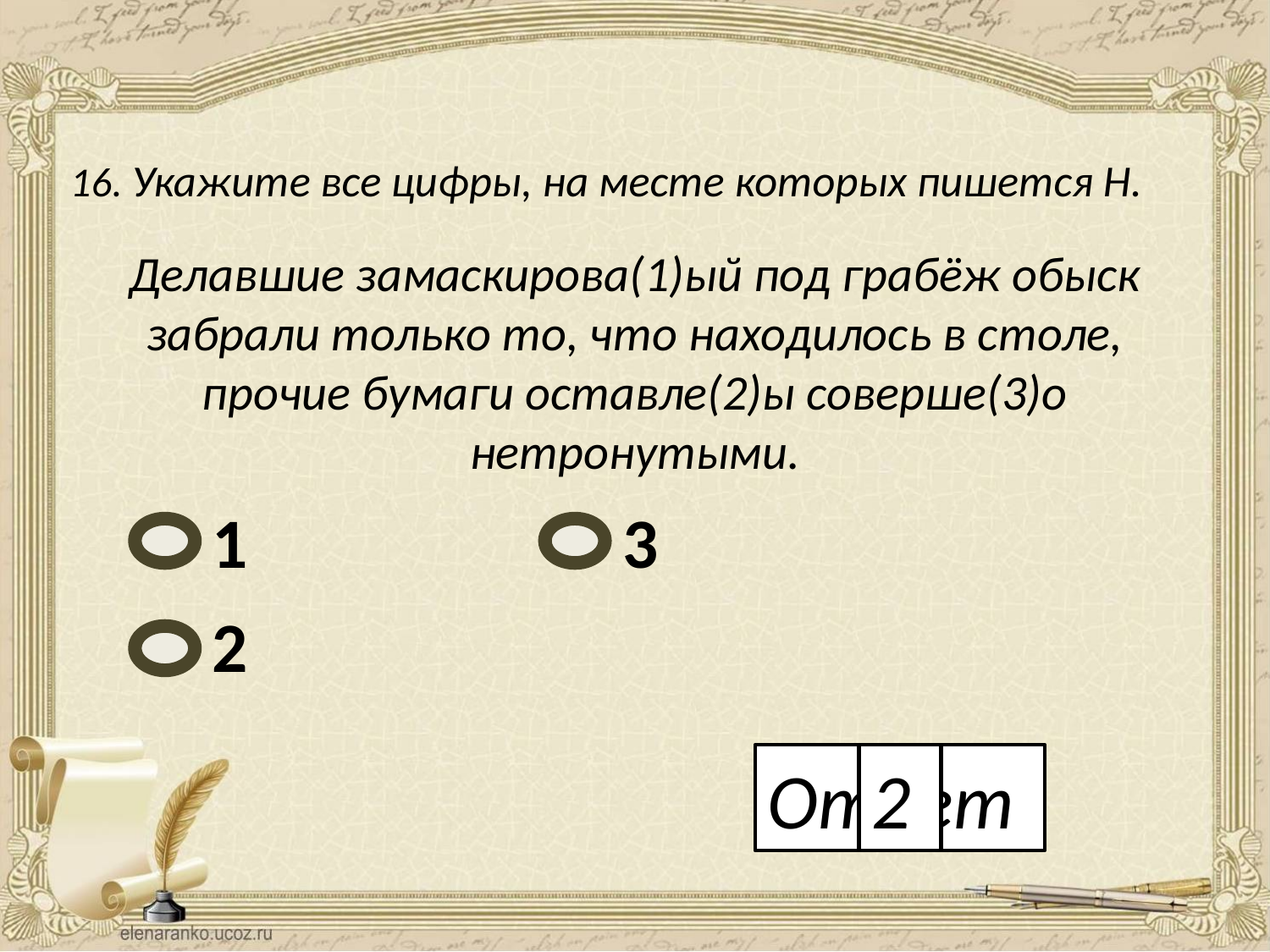

16. Укажите все цифры, на месте которых пишется Н.
Делавшие замаскирова(1)ый под грабёж обыск забрали только то, что находилось в столе, прочие бумаги оставле(2)ы соверше(3)о нетронутыми.
1
3

2

Ответ
2